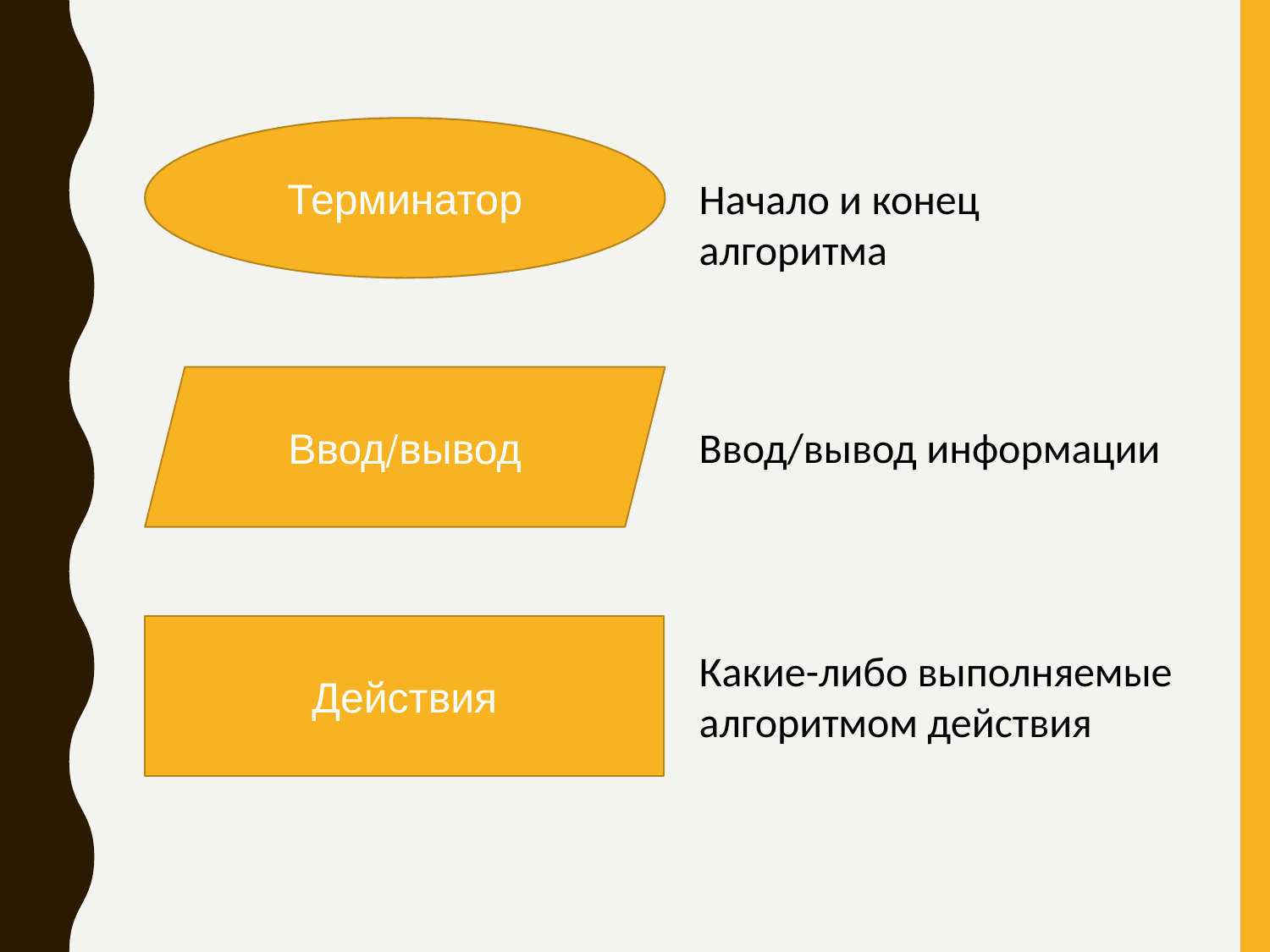

Терминатор
Начало и конец алгоритма
Ввод/вывод
Ввод/вывод информации
Действия
Какие-либо выполняемые алгоритмом действия